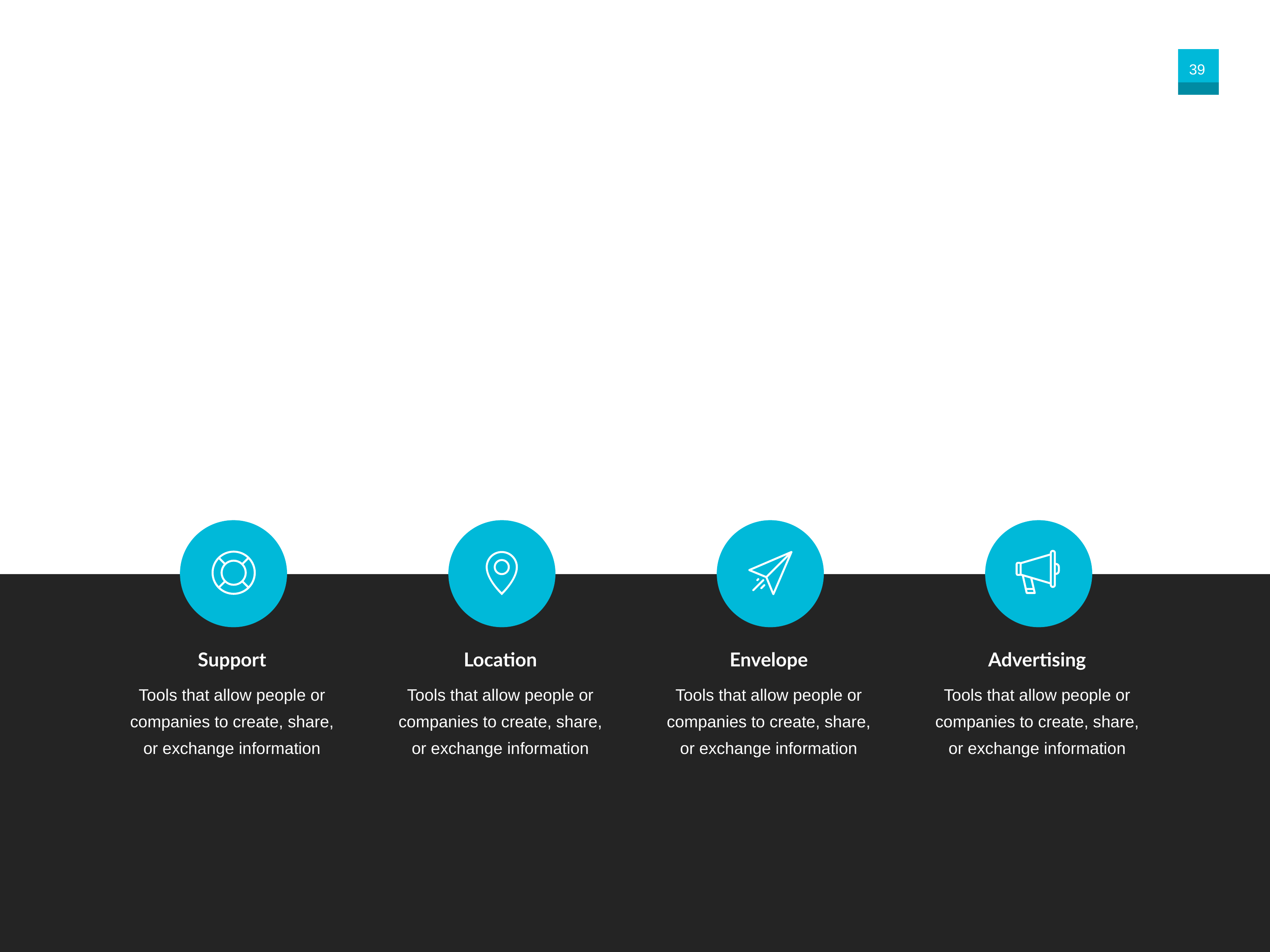

Support
Location
Envelope
Advertising
Tools that allow people or companies to create, share, or exchange information
Tools that allow people or companies to create, share, or exchange information
Tools that allow people or companies to create, share, or exchange information
Tools that allow people or companies to create, share, or exchange information